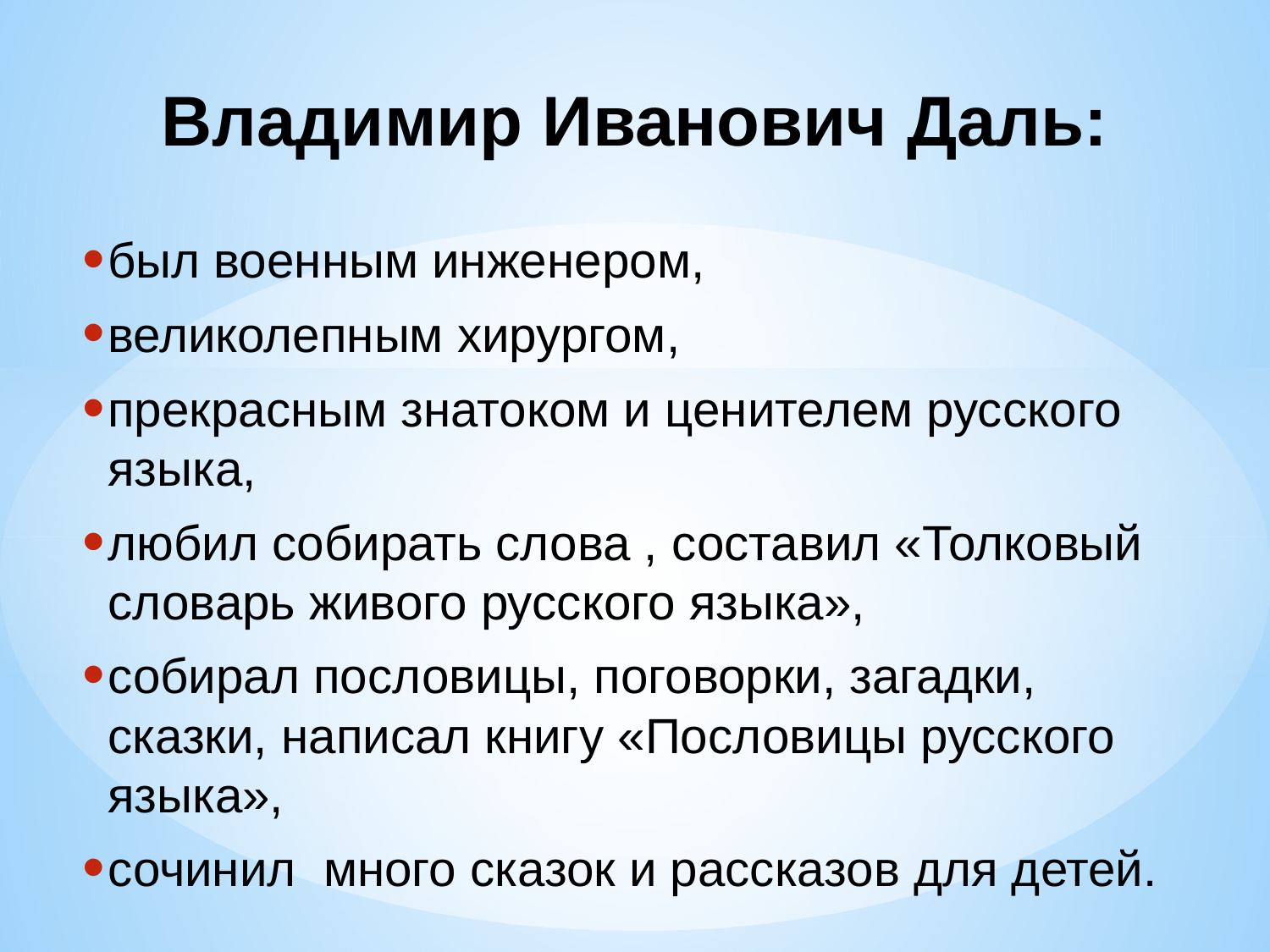

Владимир Иванович Даль:
был военным инженером,
великолепным хирургом,
прекрасным знатоком и ценителем русского языка,
любил собирать слова , составил «Толковый словарь живого русского языка»,
собирал пословицы, поговорки, загадки, сказки, написал книгу «Пословицы русского языка»,
сочинил  много сказок и рассказов для детей.